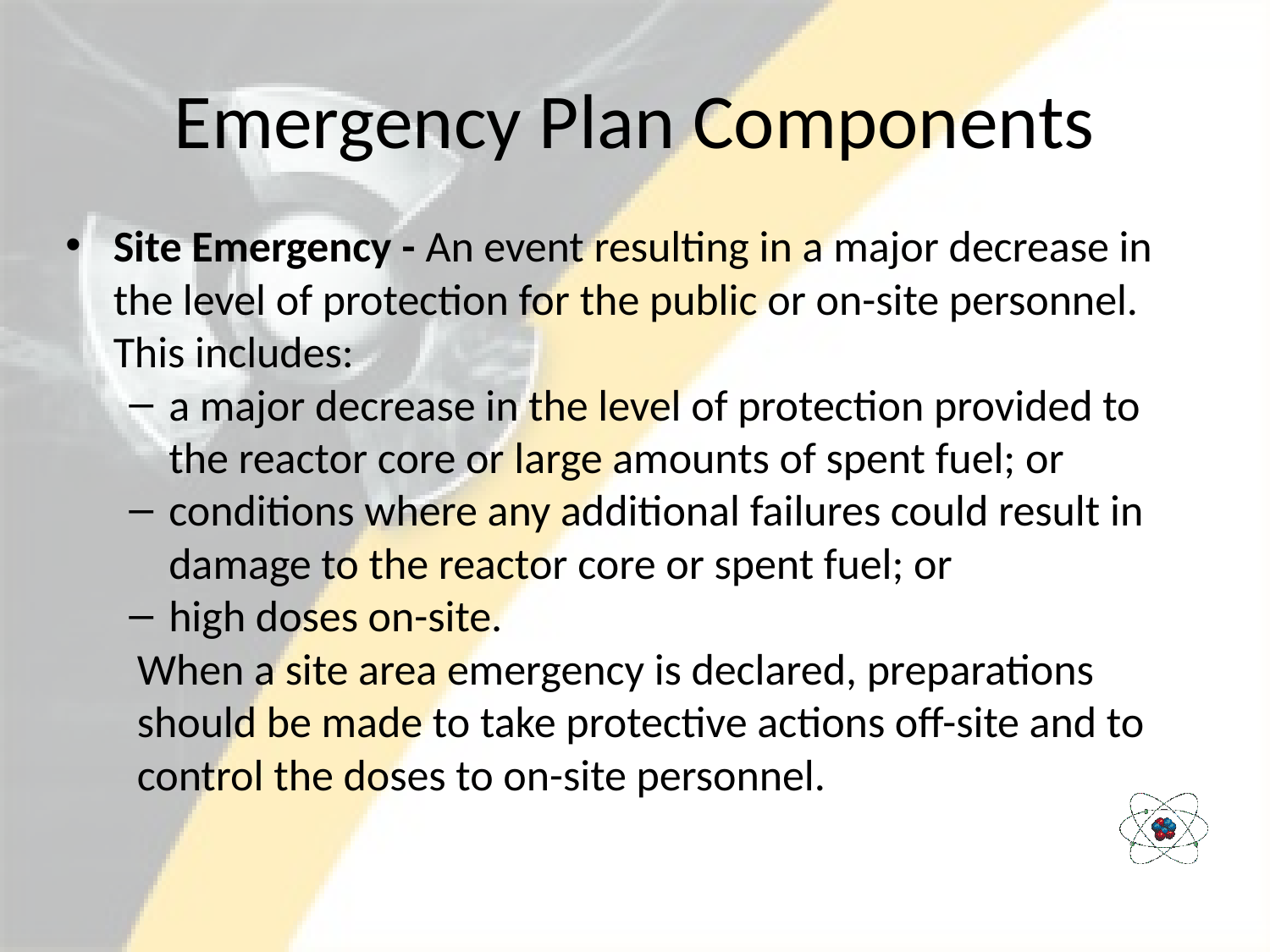

# Emergency Plan Components
Site Emergency - An event resulting in a major decrease in the level of protection for the public or on-site personnel.  This includes:
a major decrease in the level of protection provided to the reactor core or large amounts of spent fuel; or
conditions where any additional failures could result in damage to the reactor core or spent fuel; or
high doses on-site.
When a site area emergency is declared, preparations should be made to take protective actions off-site and to control the doses to on-site personnel.